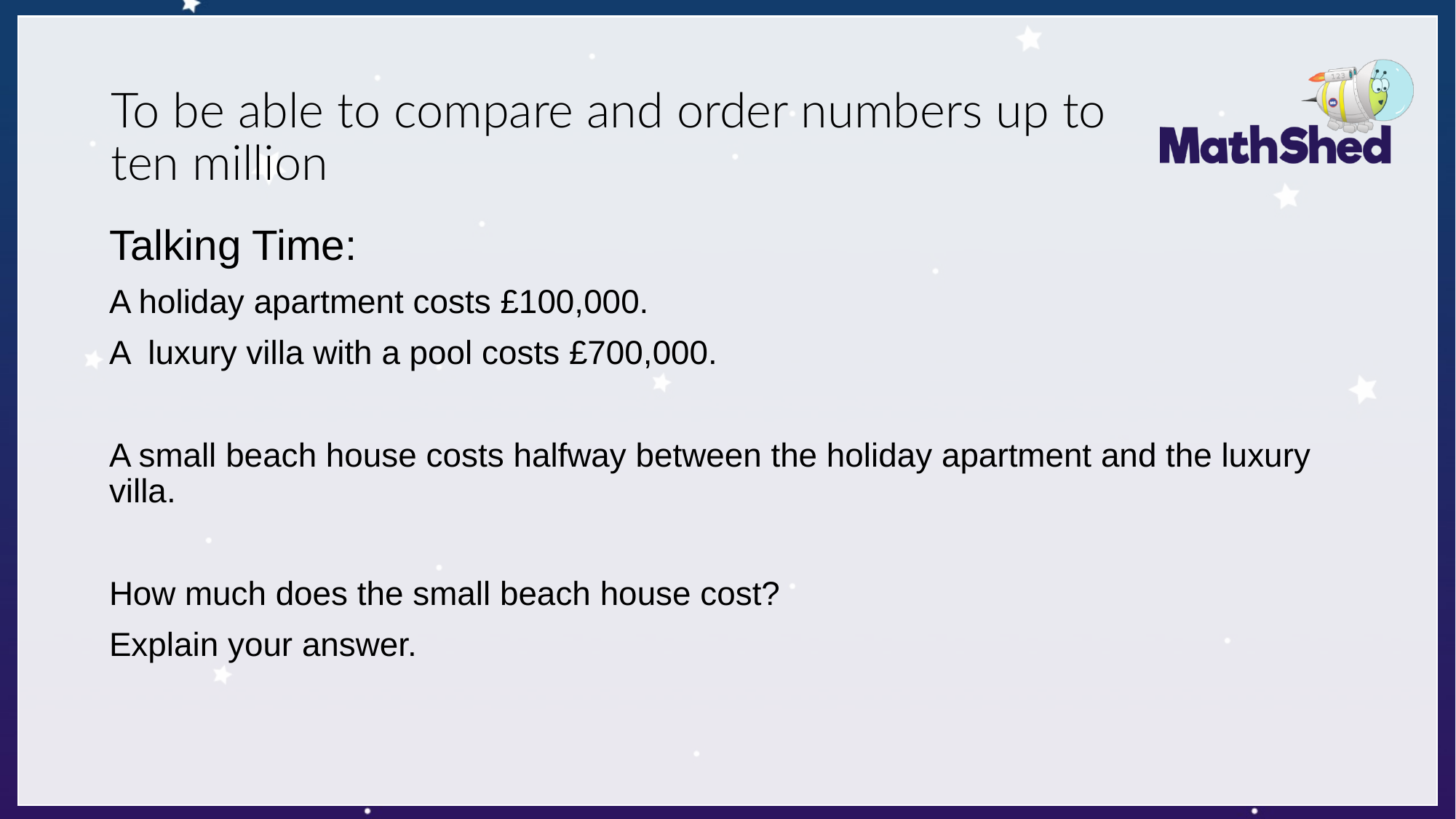

# To be able to compare and order numbers up to ten million
Talking Time:
A holiday apartment costs £100,000.
A  luxury villa with a pool costs £700,000.

A small beach house costs halfway between the holiday apartment and the luxury villa.

How much does the small beach house cost?
Explain your answer.